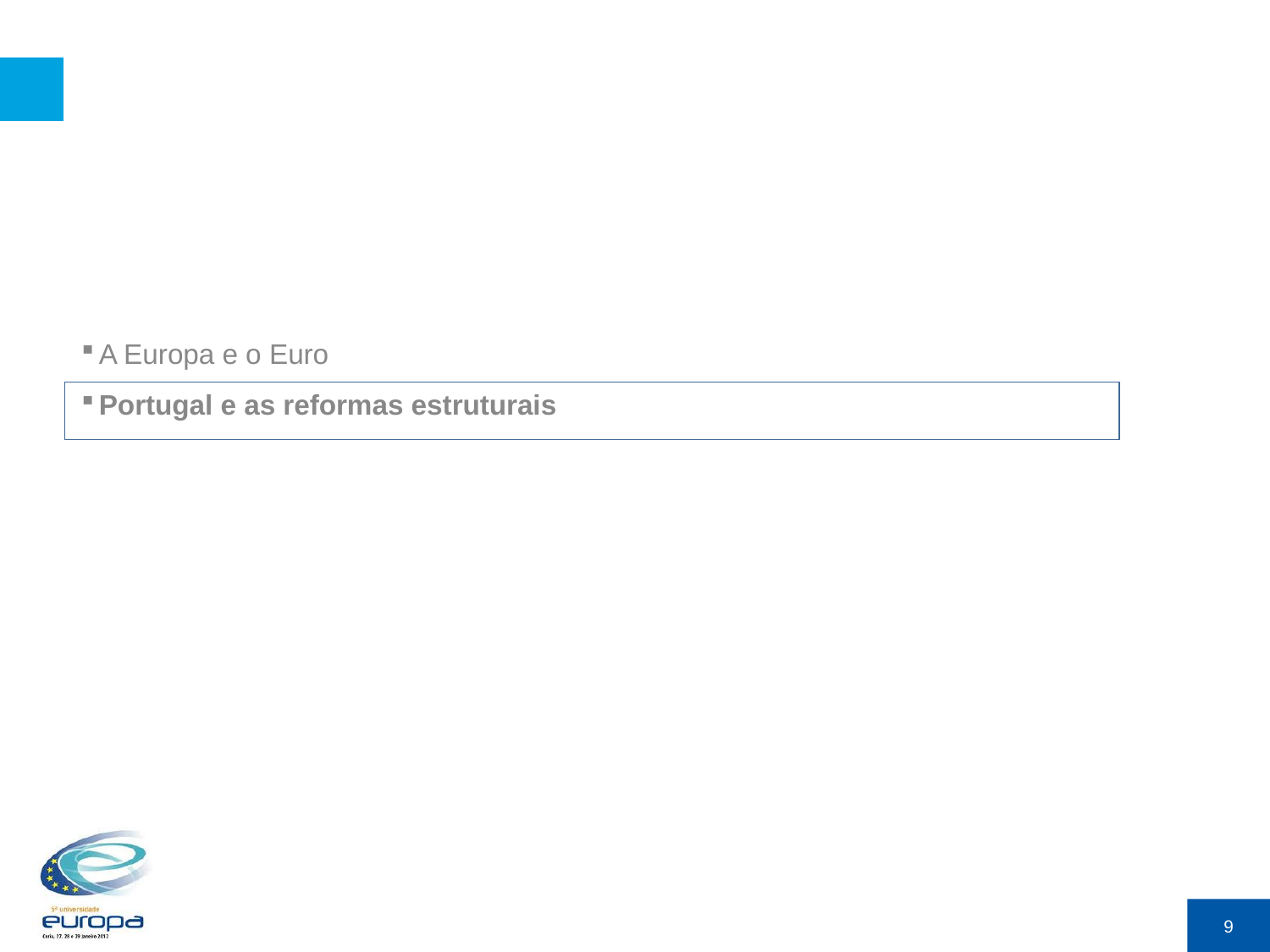

A Europa e o Euro
Portugal e as reformas estruturais